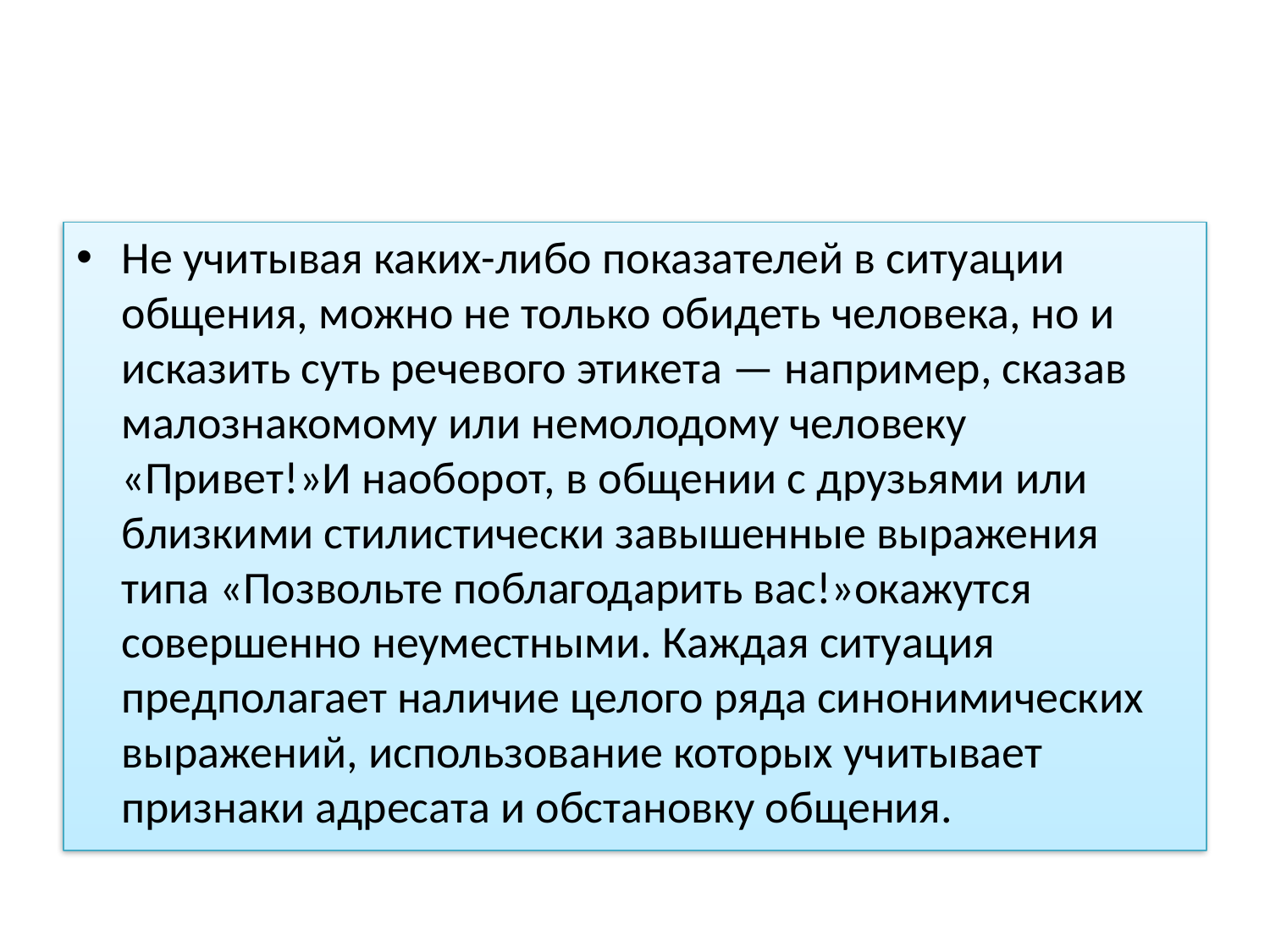

#
Не учитывая каких-либо показателей в ситуации общения, можно не только обидеть человека, но и исказить суть речевого этикета — например, сказав малознакомому или немолодому человеку «Привет!»И наоборот, в общении с друзьями или близкими стилистически завышенные выражения типа «Позвольте поблагодарить вас!»окажутся совершенно неуместными. Каждая ситуация предполагает наличие целого ряда синонимических выражений, использование которых учитывает признаки адресата и обстановку общения.